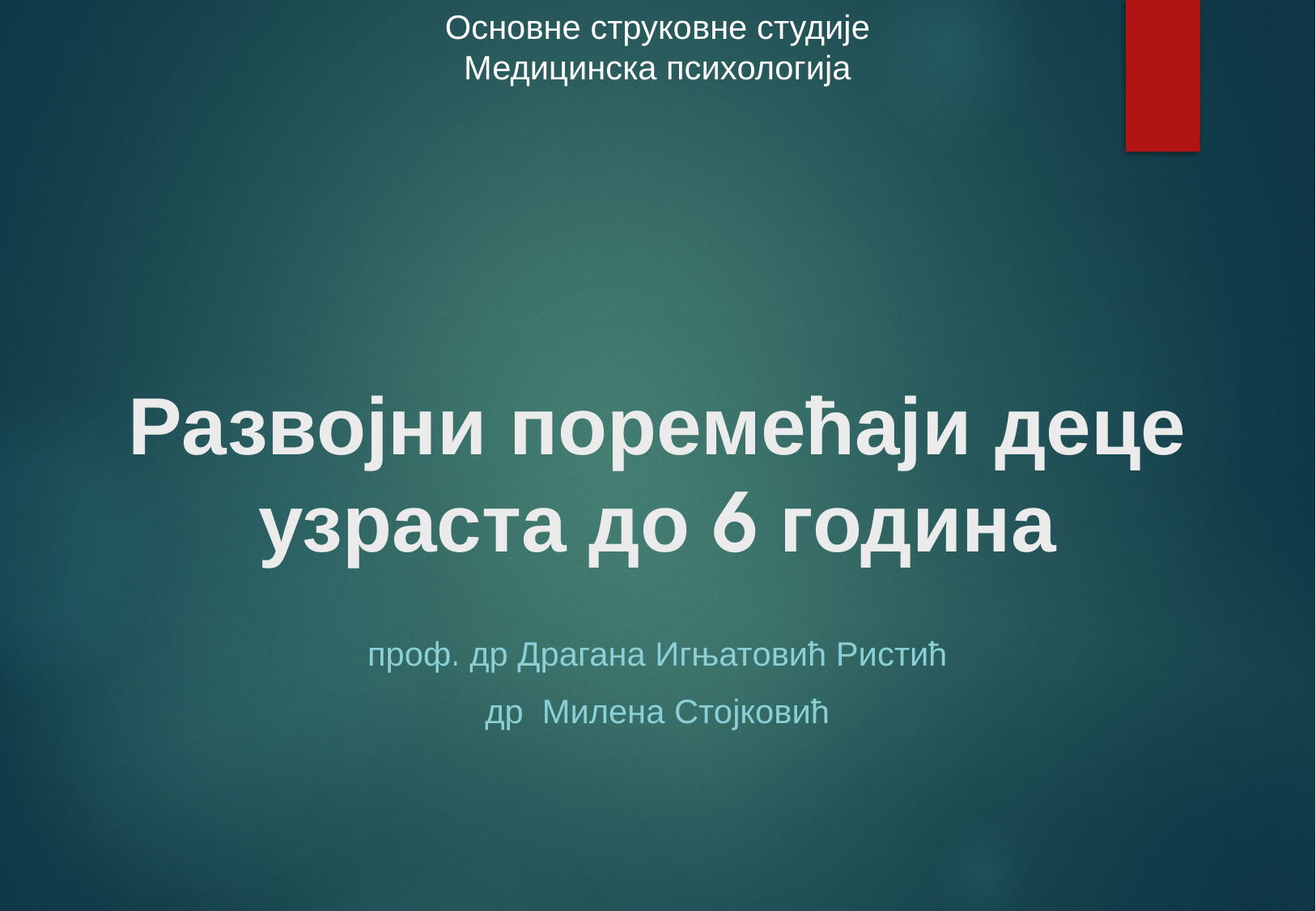

Основне струковне студије
Медицинска психологија
# Развојни поремећаји деце узраста до 6 година
проф. др Драгана Игњатовић Ристић
др  Милена Стојковић